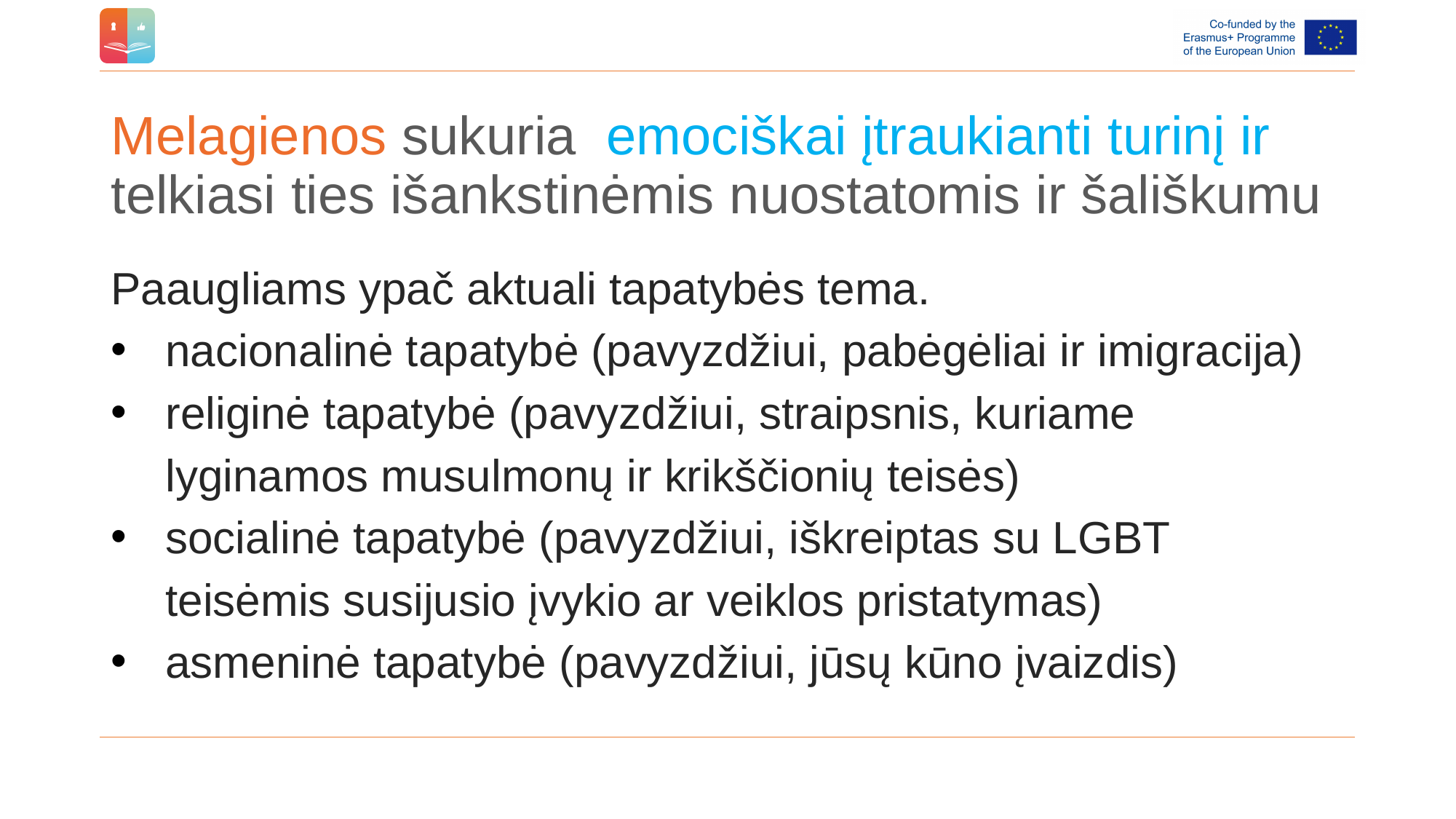

# Melagienos sukuria  emociškai įtraukianti turinį ir telkiasi ties išankstinėmis nuostatomis ir šališkumu
Paaugliams ypač aktuali tapatybės tema.
nacionalinė tapatybė (pavyzdžiui, pabėgėliai ir imigracija)
religinė tapatybė (pavyzdžiui, straipsnis, kuriame lyginamos musulmonų ir krikščionių teisės)
socialinė tapatybė (pavyzdžiui, iškreiptas su LGBT teisėmis susijusio įvykio ar veiklos pristatymas)
asmeninė tapatybė (pavyzdžiui, jūsų kūno įvaizdis)